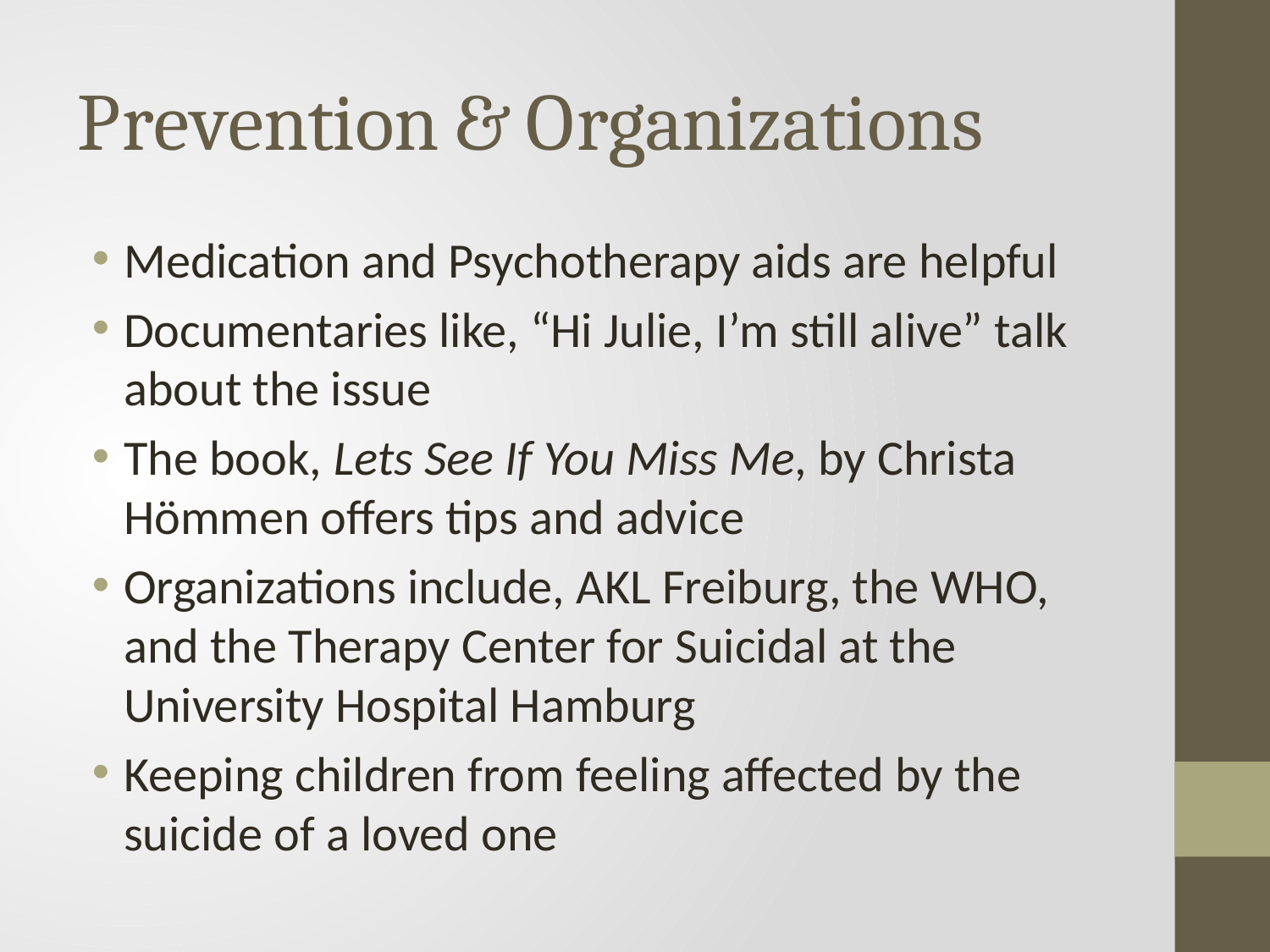

# Prevention & Organizations
Medication and Psychotherapy aids are helpful
Documentaries like, “Hi Julie, I’m still alive” talk about the issue
The book, Lets See If You Miss Me, by Christa Hömmen offers tips and advice
Organizations include, AKL Freiburg, the WHO, and the Therapy Center for Suicidal at the University Hospital Hamburg
Keeping children from feeling affected by the suicide of a loved one